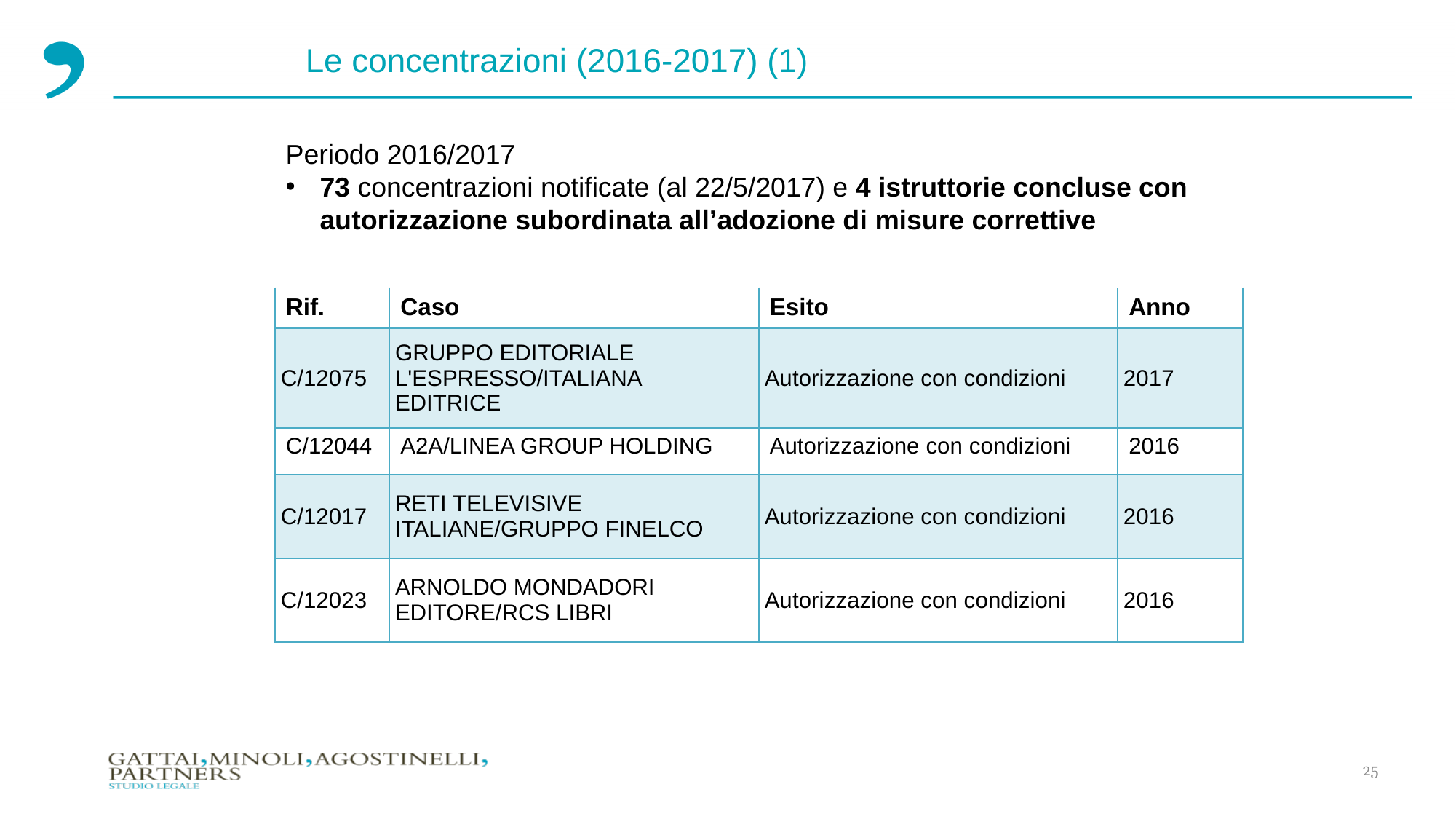

Le concentrazioni (2016-2017) (1)
Periodo 2016/2017
73 concentrazioni notificate (al 22/5/2017) e 4 istruttorie concluse con autorizzazione subordinata all’adozione di misure correttive
| Rif. | Caso | Esito | Anno |
| --- | --- | --- | --- |
| C/12075 | GRUPPO EDITORIALE L'ESPRESSO/ITALIANA EDITRICE | Autorizzazione con condizioni | 2017 |
| C/12044 | A2A/LINEA GROUP HOLDING | Autorizzazione con condizioni | 2016 |
| C/12017 | RETI TELEVISIVE ITALIANE/GRUPPO FINELCO | Autorizzazione con condizioni | 2016 |
| C/12023 | ARNOLDO MONDADORI EDITORE/RCS LIBRI | Autorizzazione con condizioni | 2016 |
25